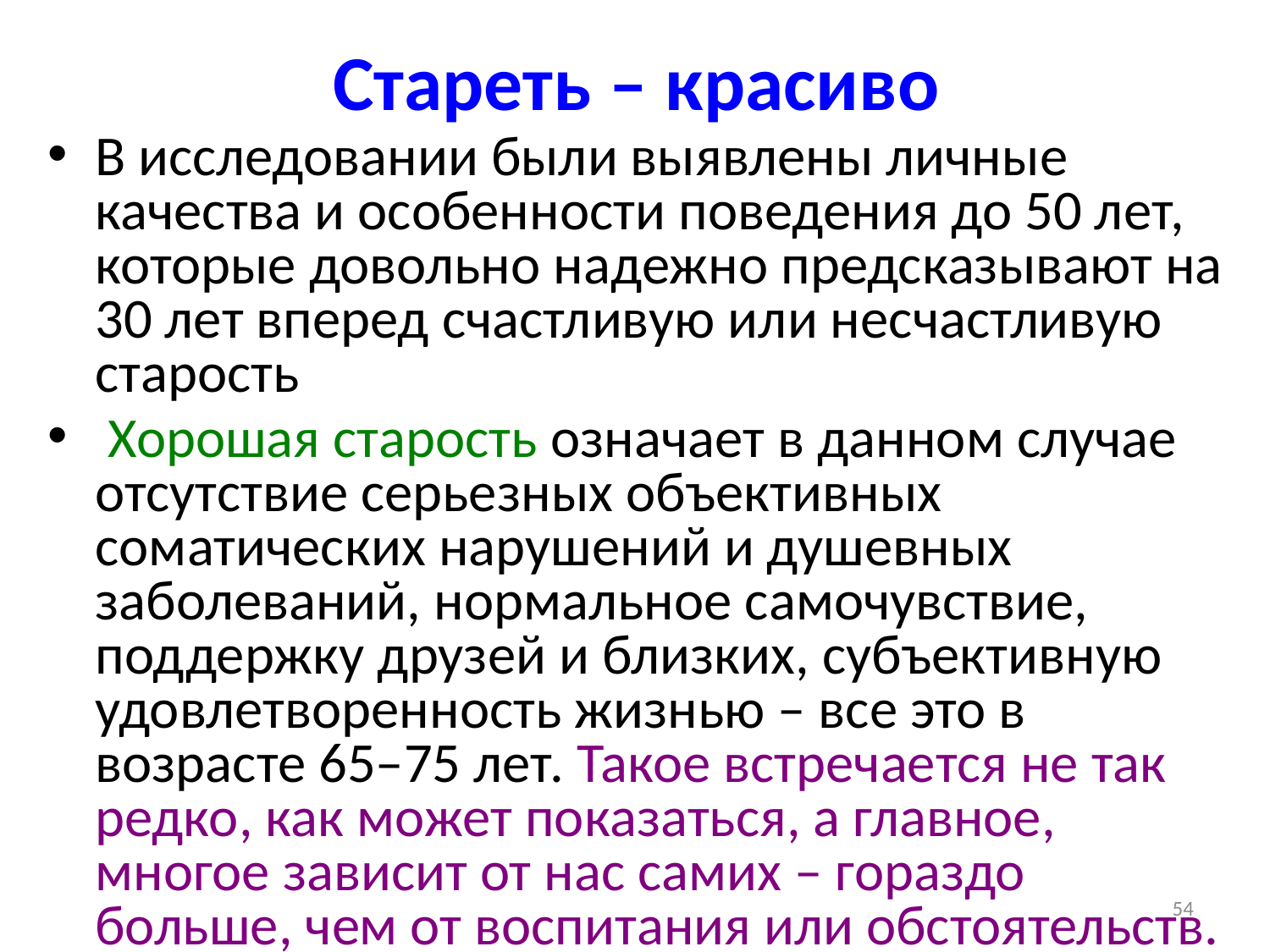

# Стареть – красиво
В исследовании были выявлены личные качества и особенности поведения до 50 лет, которые довольно надежно предсказывают на 30 лет вперед счастливую или несчастливую старость
 Хорошая старость означает в данном случае отсутствие серьезных объективных соматических нарушений и душевных заболеваний, нормальное самочувствие, поддержку друзей и близких, субъективную удовлетворенность жизнью – все это в возрасте 65–75 лет. Такое встречается не так редко, как может показаться, а главное, многое зависит от нас самих – гораздо больше, чем от воспитания или обстоятельств.
54